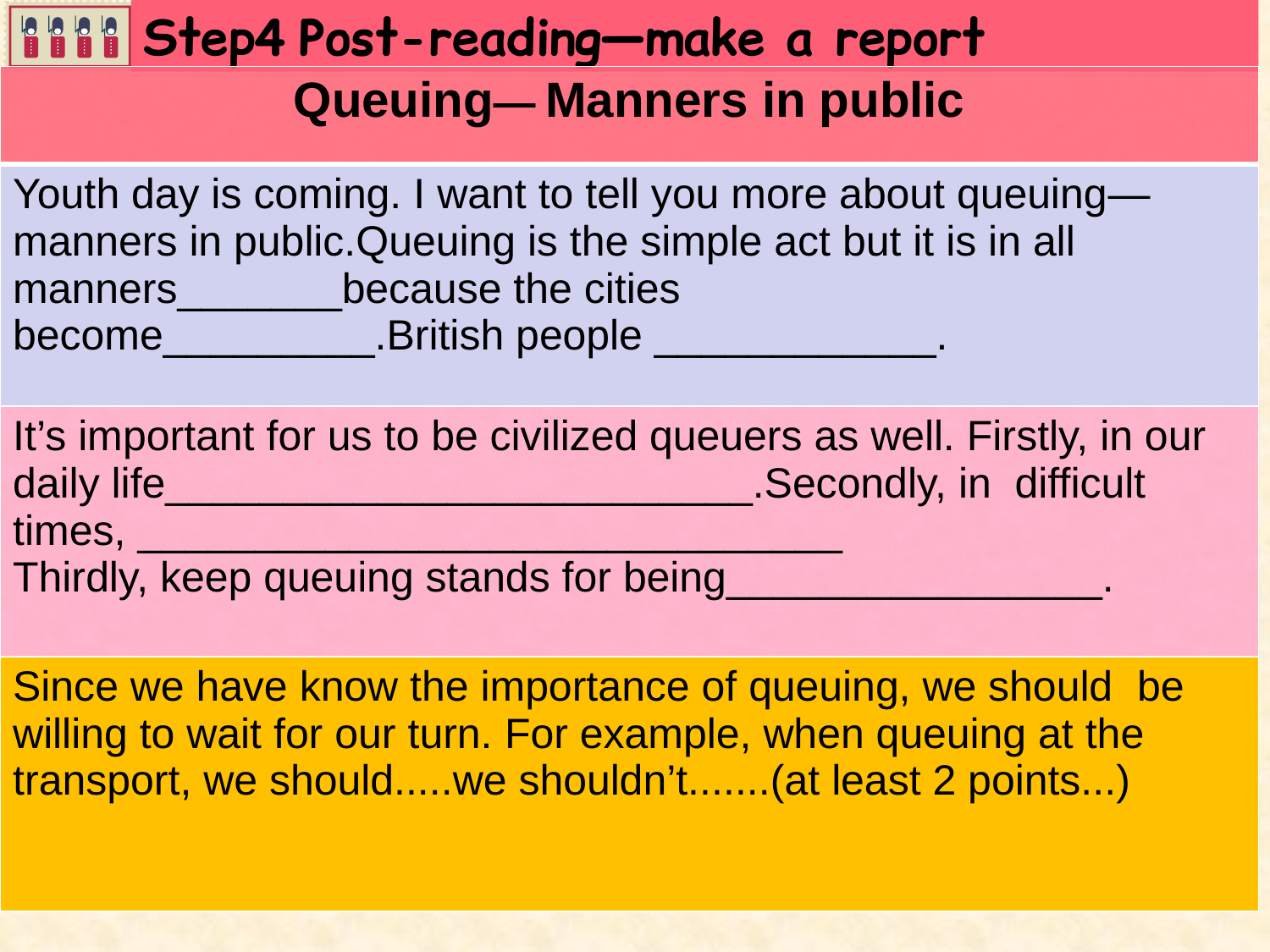

Step4 Post-reading—make a report
| Queuing— Manners in public |
| --- |
| Youth day is coming. I want to tell you more about queuing—manners in public.Queuing is the simple act but it is in all manners\_\_\_\_\_\_\_because the cities become\_\_\_\_\_\_\_\_\_.British people \_\_\_\_\_\_\_\_\_\_\_\_. |
| It’s important for us to be civilized queuers as well. Firstly, in our daily life\_\_\_\_\_\_\_\_\_\_\_\_\_\_\_\_\_\_\_\_\_\_\_\_\_.Secondly, in difficult times, \_\_\_\_\_\_\_\_\_\_\_\_\_\_\_\_\_\_\_\_\_\_\_\_\_\_\_\_\_\_ Thirdly, keep queuing stands for being\_\_\_\_\_\_\_\_\_\_\_\_\_\_\_\_. |
| Since we have know the importance of queuing, we should be willing to wait for our turn. For example, when queuing at the transport, we should.....we shouldn’t.......(at least 2 points...) |